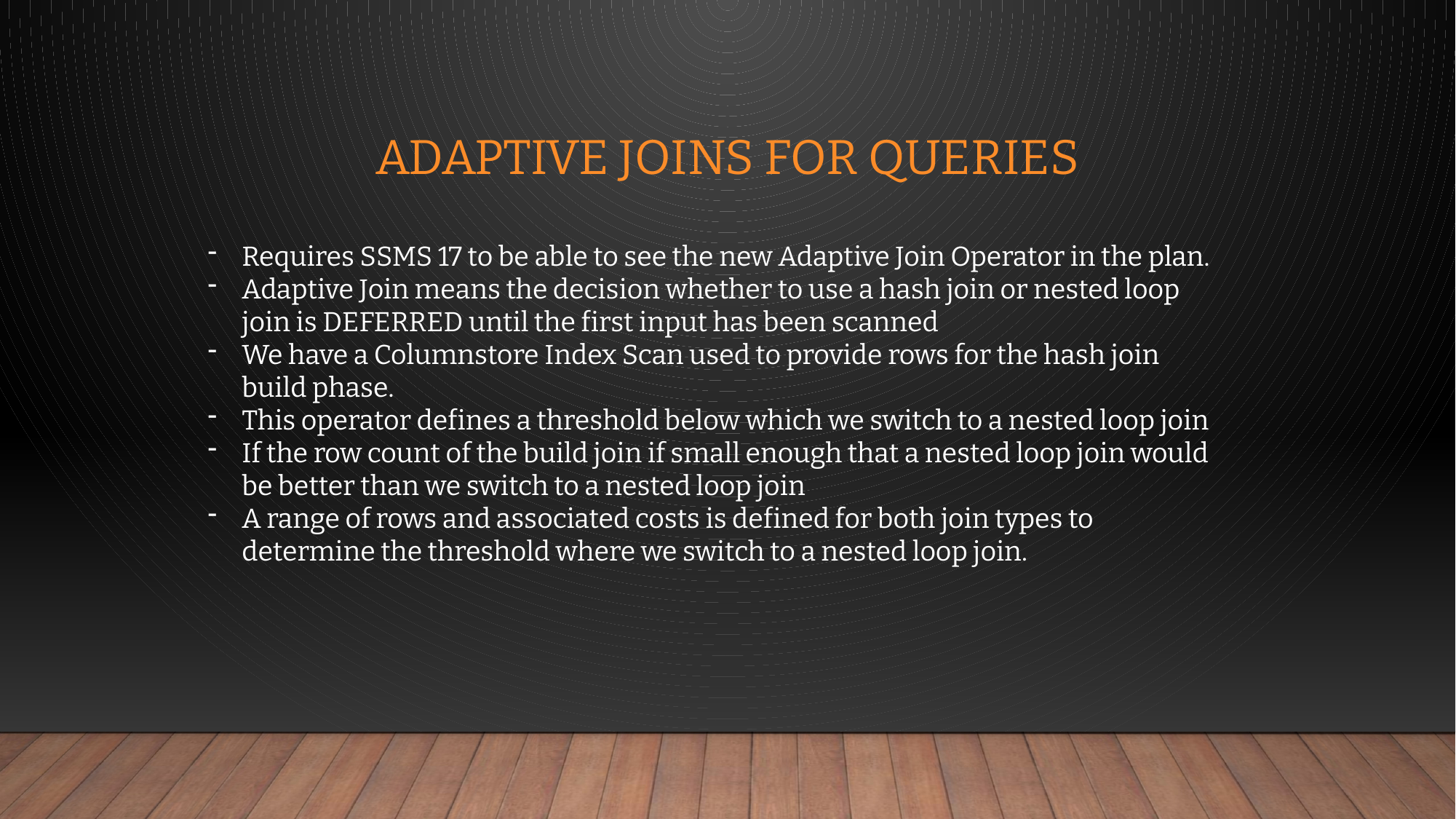

# Adaptive joins for queries
Requires SSMS 17 to be able to see the new Adaptive Join Operator in the plan.
Adaptive Join means the decision whether to use a hash join or nested loop join is DEFERRED until the first input has been scanned
We have a Columnstore Index Scan used to provide rows for the hash join build phase.
This operator defines a threshold below which we switch to a nested loop join
If the row count of the build join if small enough that a nested loop join would be better than we switch to a nested loop join
A range of rows and associated costs is defined for both join types to determine the threshold where we switch to a nested loop join.